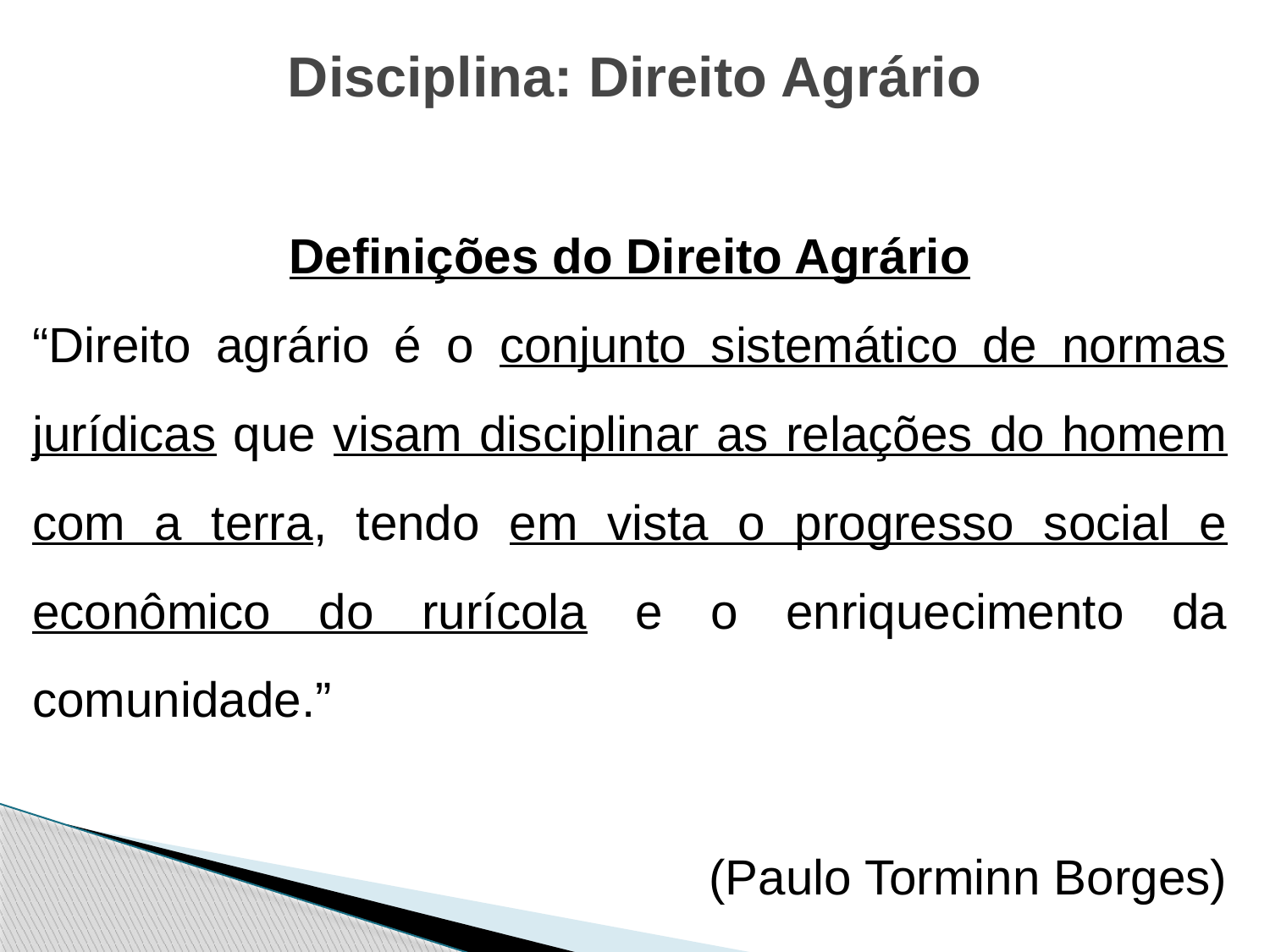

Disciplina: Direito Agrário
Definições do Direito Agrário
“Direito agrário é o conjunto sistemático de normas jurídicas que visam disciplinar as relações do homem com a terra, tendo em vista o progresso social e econômico do rurícola e o enriquecimento da comunidade.”

(Paulo Torminn Borges)